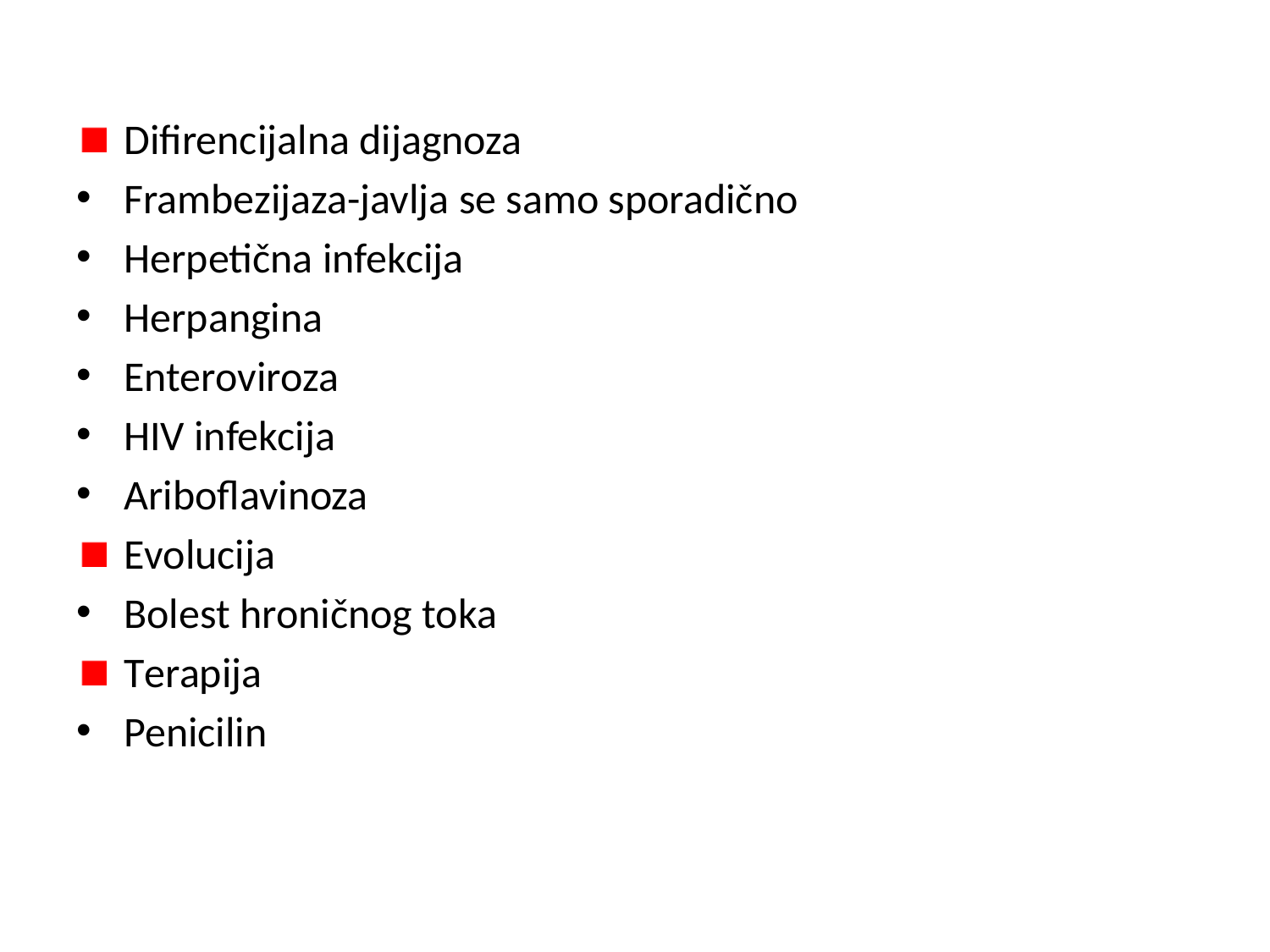

Difirencijalna dijagnoza
Frambezijaza-javlja se samo sporadično
Herpetična infekcija
Herpangina
Enteroviroza
HIV infekcija
Ariboflavinoza
Evolucija
Bolest hroničnog toka
Terapija
Penicilin